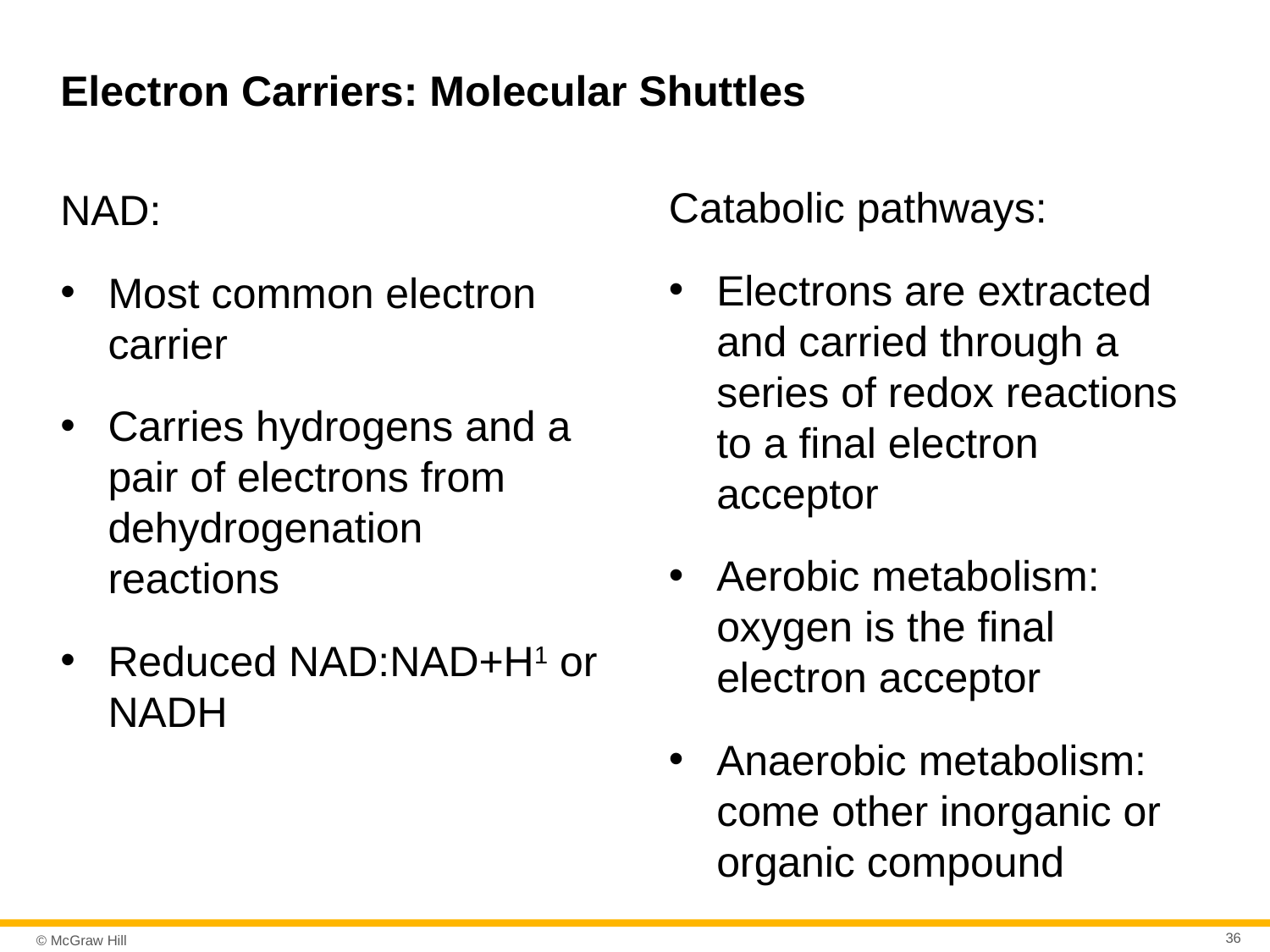

# Electron Carriers: Molecular Shuttles
Catabolic pathways:
Electrons are extracted and carried through a series of redox reactions to a final electron acceptor
Aerobic metabolism: oxygen is the final electron acceptor
Anaerobic metabolism: come other inorganic or organic compound
NAD:
Most common electron carrier
Carries hydrogens and a pair of electrons from dehydrogenation reactions
Reduced NAD:NAD+H1 or NADH